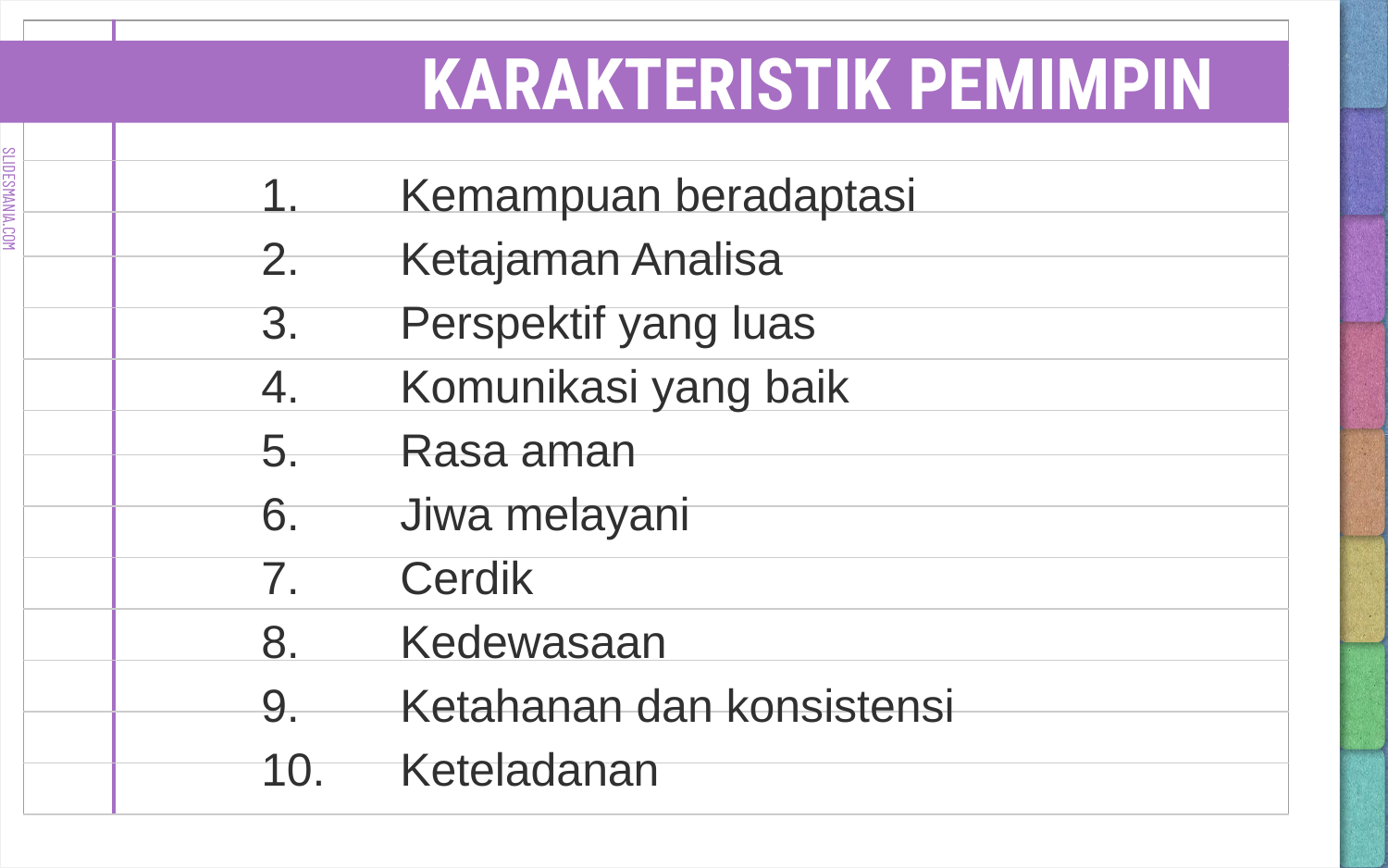

# KARAKTERISTIK PEMIMPIN
1.	Kemampuan beradaptasi
2.	Ketajaman Analisa
3.	Perspektif yang luas
4.	Komunikasi yang baik
5.	Rasa aman
6.	Jiwa melayani
7.	Cerdik
8.	Kedewasaan
9.	Ketahanan dan konsistensi
10.	Keteladanan